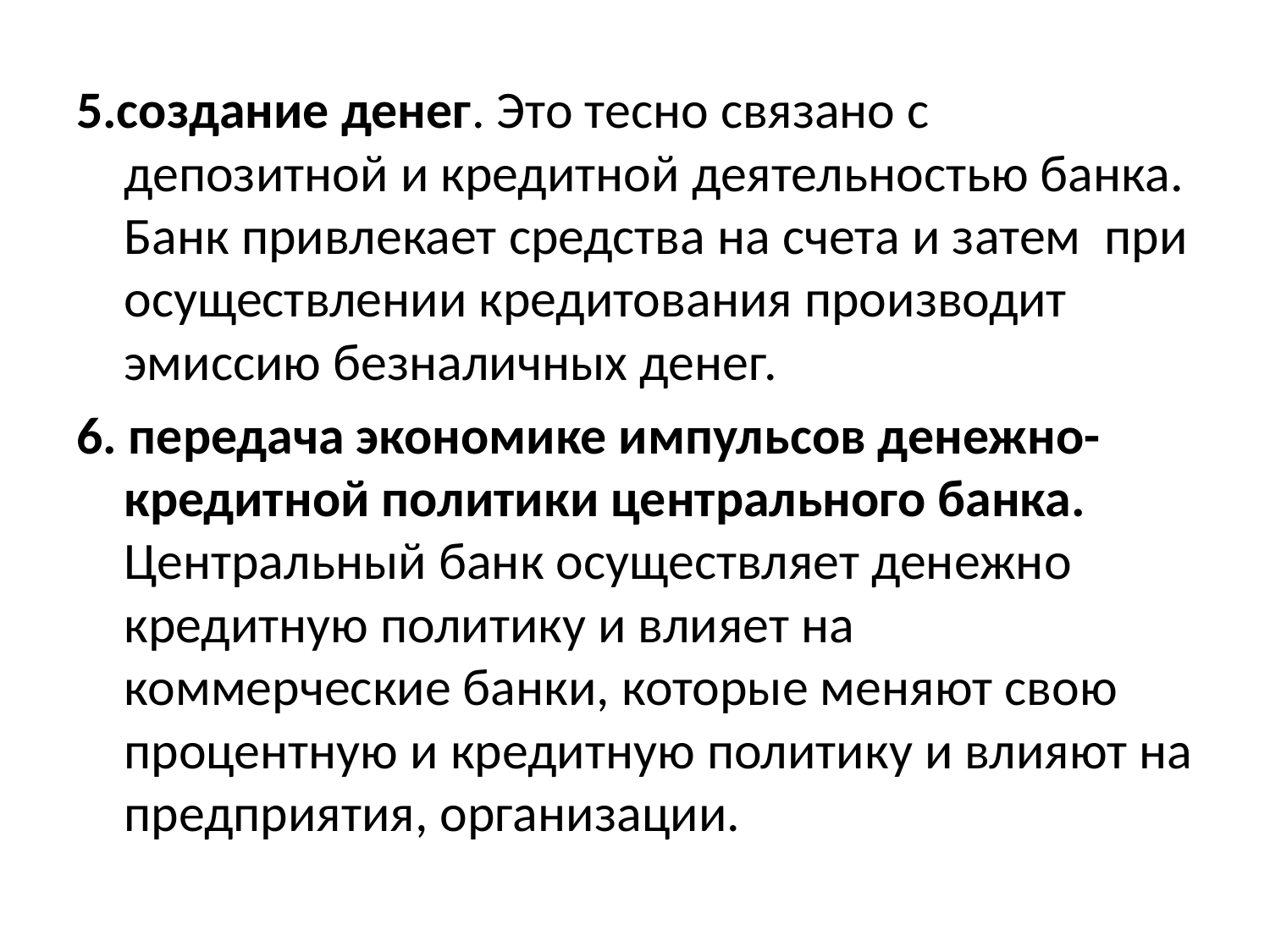

#
5.создание денег. Это тесно связано с депозитной и кредитной деятельностью банка. Банк привлекает средства на счета и затем  при осуществлении кредитования производит эмиссию безналичных денег.
6. передача экономике импульсов денежно-кредитной политики центрального банка. Центральный банк осуществляет денежно кредитную политику и влияет на коммерческие банки, которые меняют свою процентную и кредитную политику и влияют на предприятия, организации.